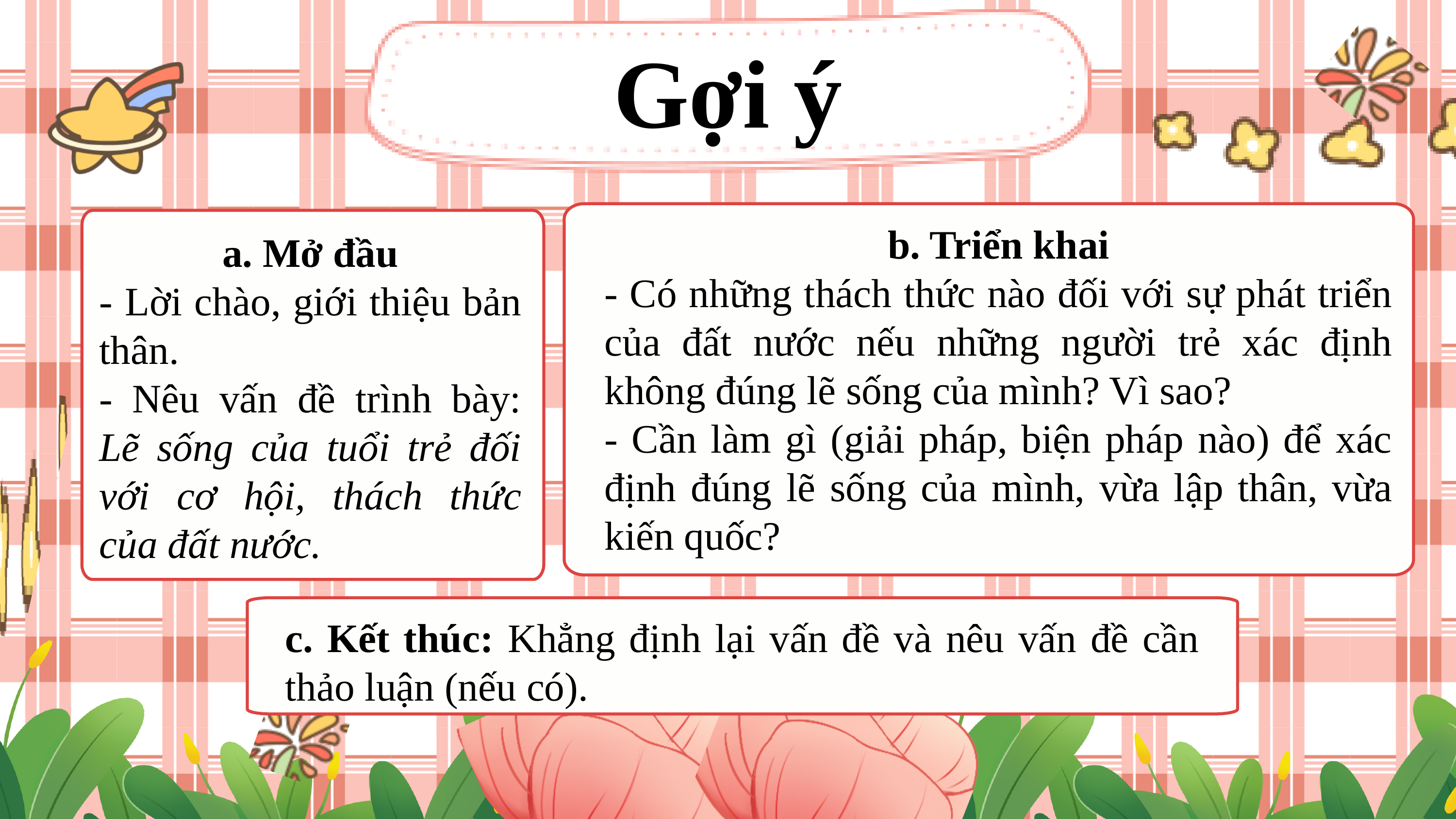

Gợi ý

b. Triển khai
- Có những thách thức nào đối với sự phát triển của đất nước nếu những người trẻ xác định không đúng lẽ sống của mình? Vì sao?
- Cần làm gì (giải pháp, biện pháp nào) để xác định đúng lẽ sống của mình, vừa lập thân, vừa kiến quốc?
a. Mở đầu
- Lời chào, giới thiệu bản thân.
- Nêu vấn đề trình bày: Lẽ sống của tuổi trẻ đối với cơ hội, thách thức của đất nước.

c. Kết thúc: Khẳng định lại vấn đề và nêu vấn đề cần thảo luận (nếu có).